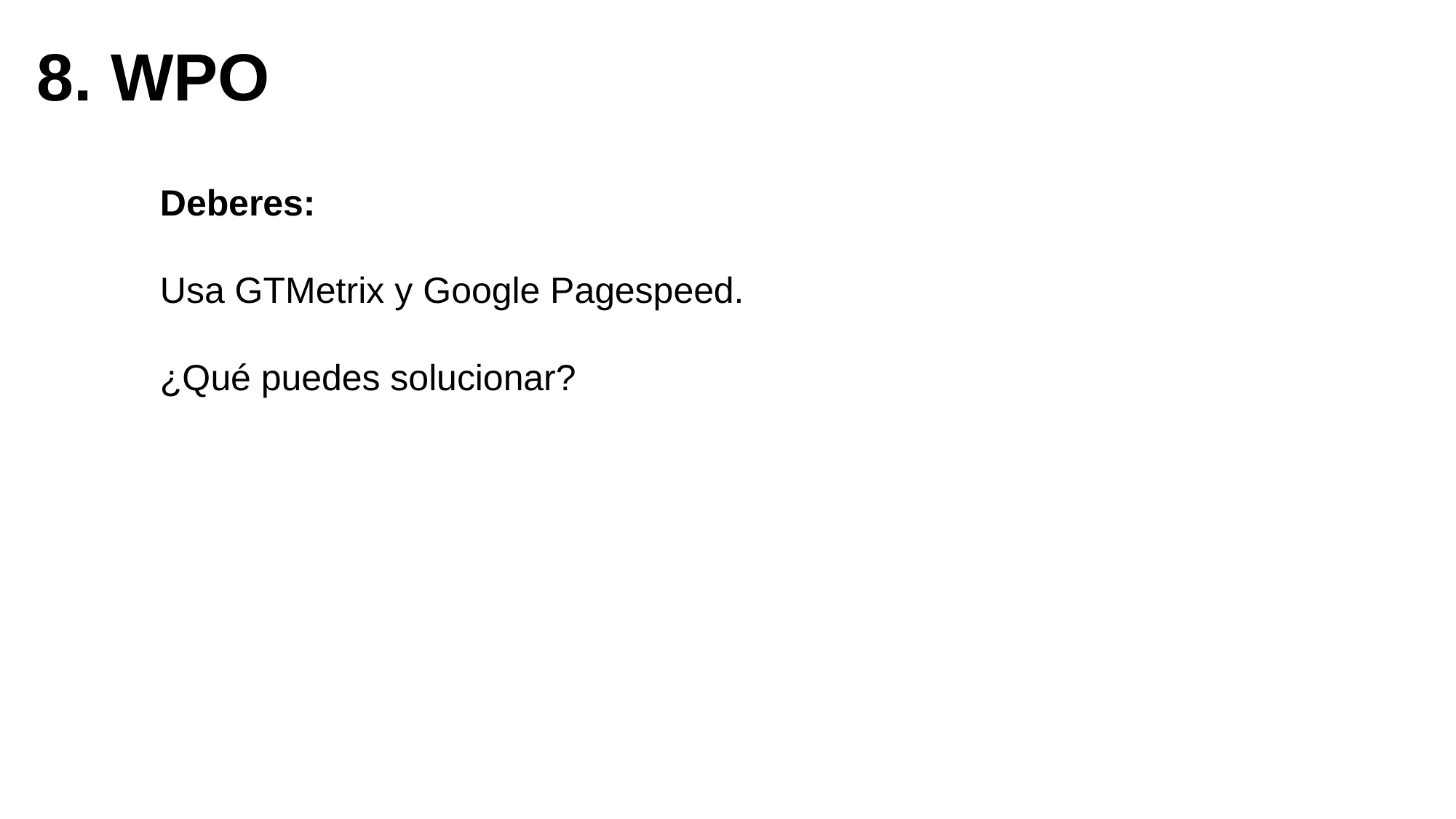

# 8. WPO
Deberes:

Usa GTMetrix y Google Pagespeed.

¿Qué puedes solucionar?